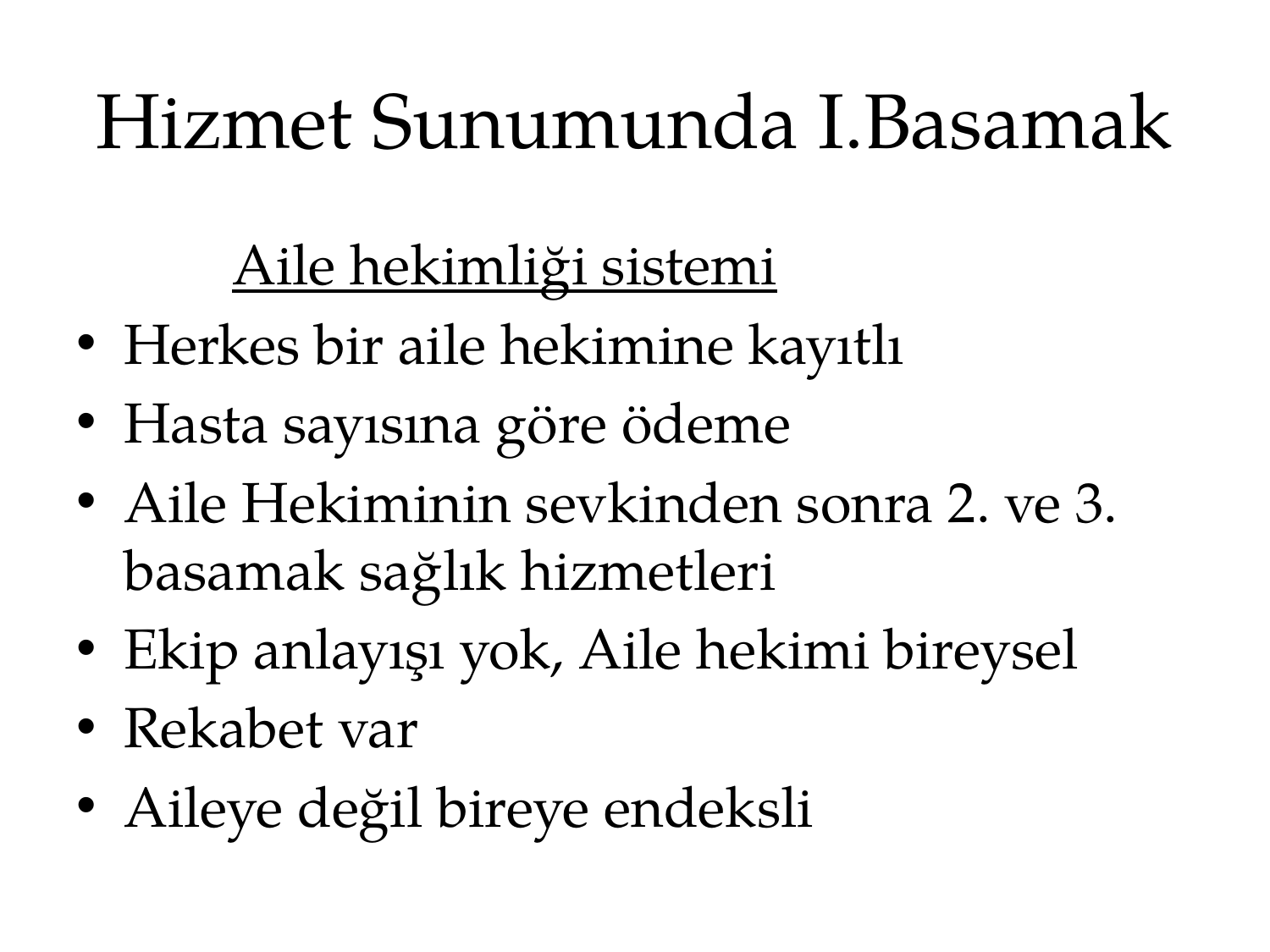

# Hizmet Sunumunda I.Basamak
           Aile hekimliği sistemi
Herkes bir aile hekimine kayıtlı
Hasta sayısına göre ödeme
Aile Hekiminin sevkinden sonra 2. ve 3. basamak sağlık hizmetleri
Ekip anlayışı yok, Aile hekimi bireysel
Rekabet var
Aileye değil bireye endeksli